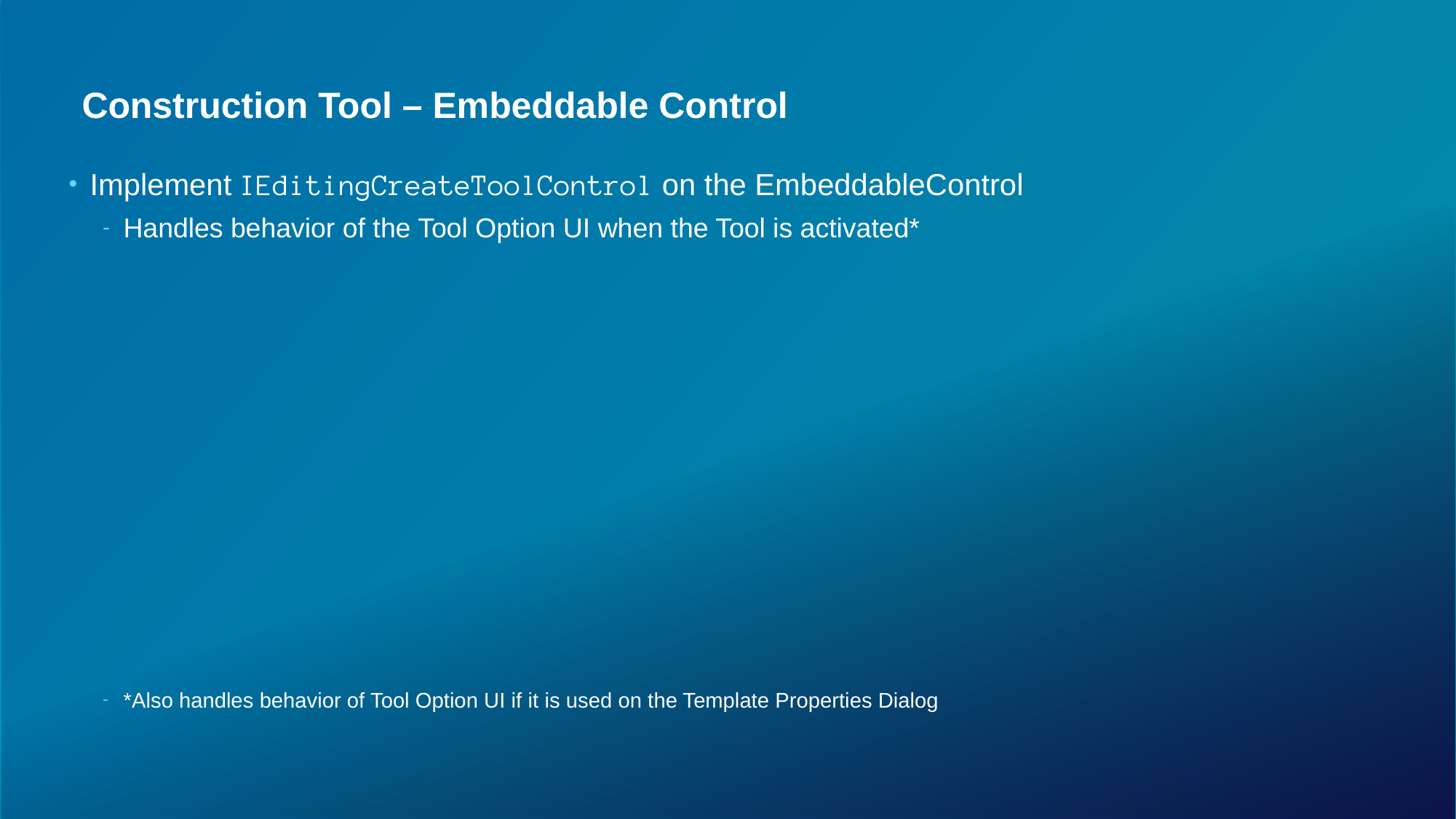

# Construction Tool – Embeddable Control
Implement IEditingCreateToolControl on the EmbeddableControl
Handles behavior of the Tool Option UI when the Tool is activated*

*Also handles behavior of Tool Option UI if it is used on the Template Properties Dialog